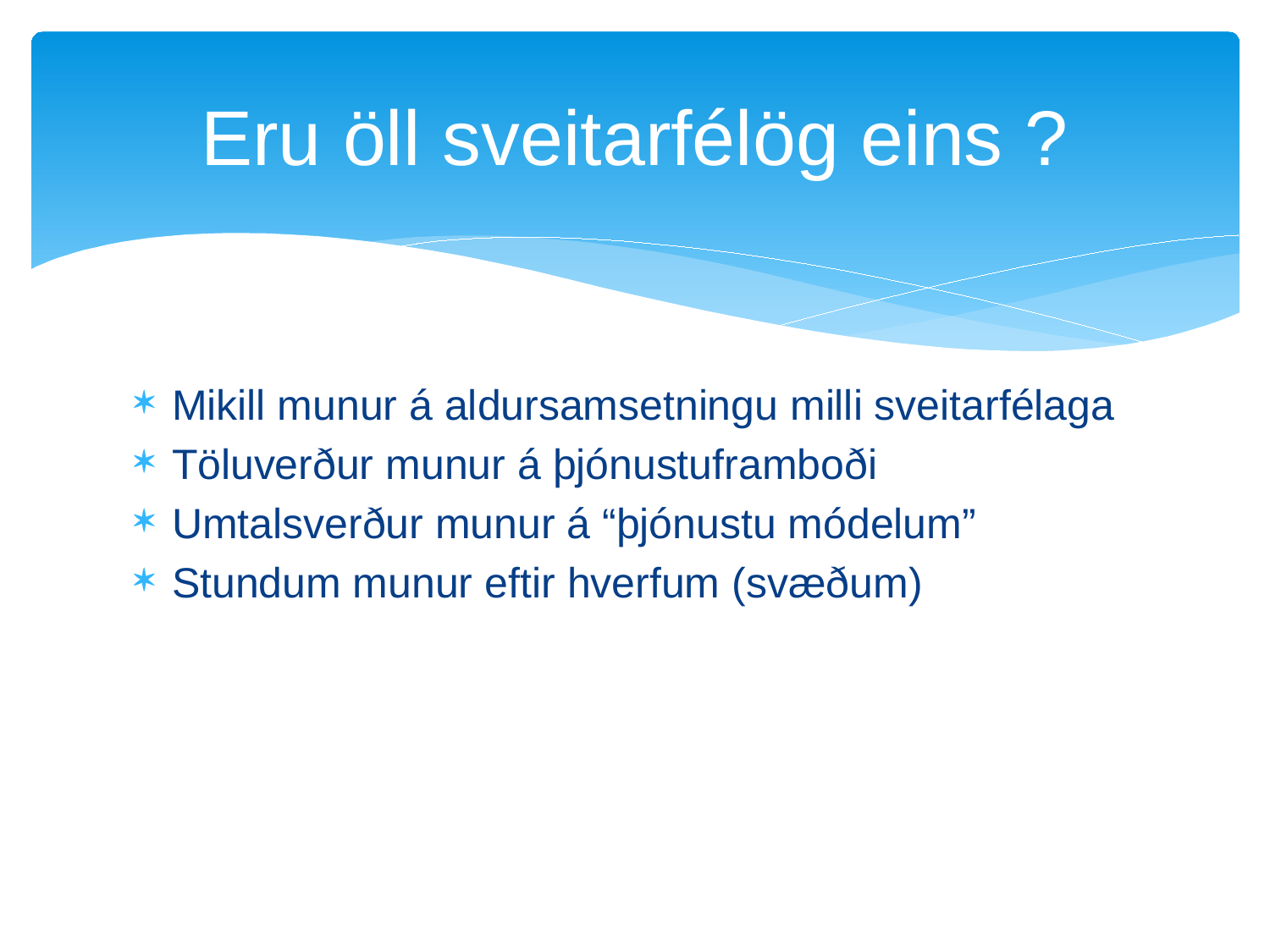

# Eru öll sveitarfélög eins ?
Mikill munur á aldursamsetningu milli sveitarfélaga
Töluverður munur á þjónustuframboði
Umtalsverður munur á “þjónustu módelum”
Stundum munur eftir hverfum (svæðum)